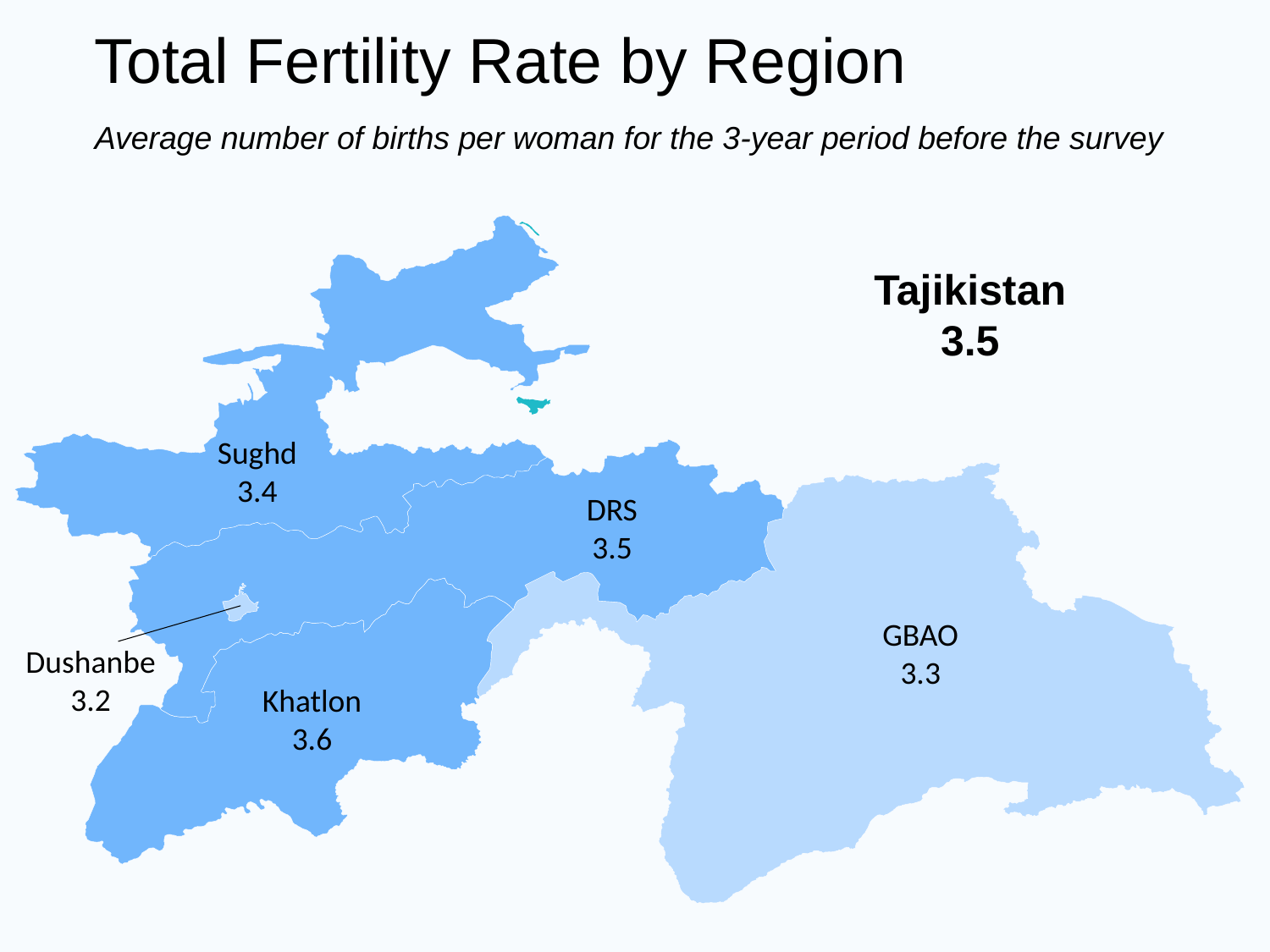

Total Fertility Rate by Region

Average number of births per woman for the 3-year period before the survey
Tajikistan
3.5
Sughd
3.4
DRS
3.5
GBAO
3.3
Dushanbe
3.2
Khatlon
3.6